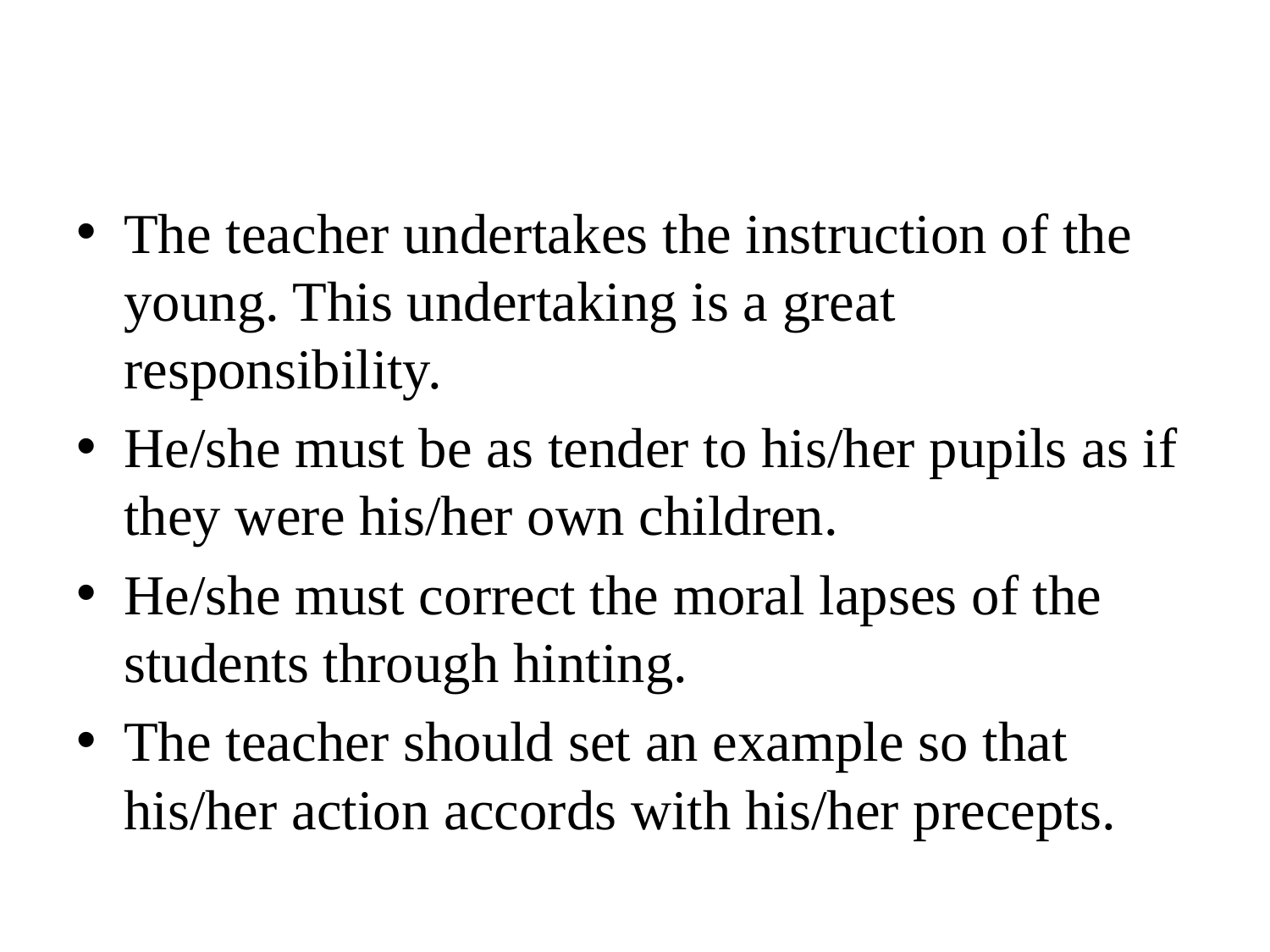

The teacher undertakes the instruction of the young. This undertaking is a great responsibility.
He/she must be as tender to his/her pupils as if they were his/her own children.
He/she must correct the moral lapses of the students through hinting.
The teacher should set an example so that his/her action accords with his/her precepts.